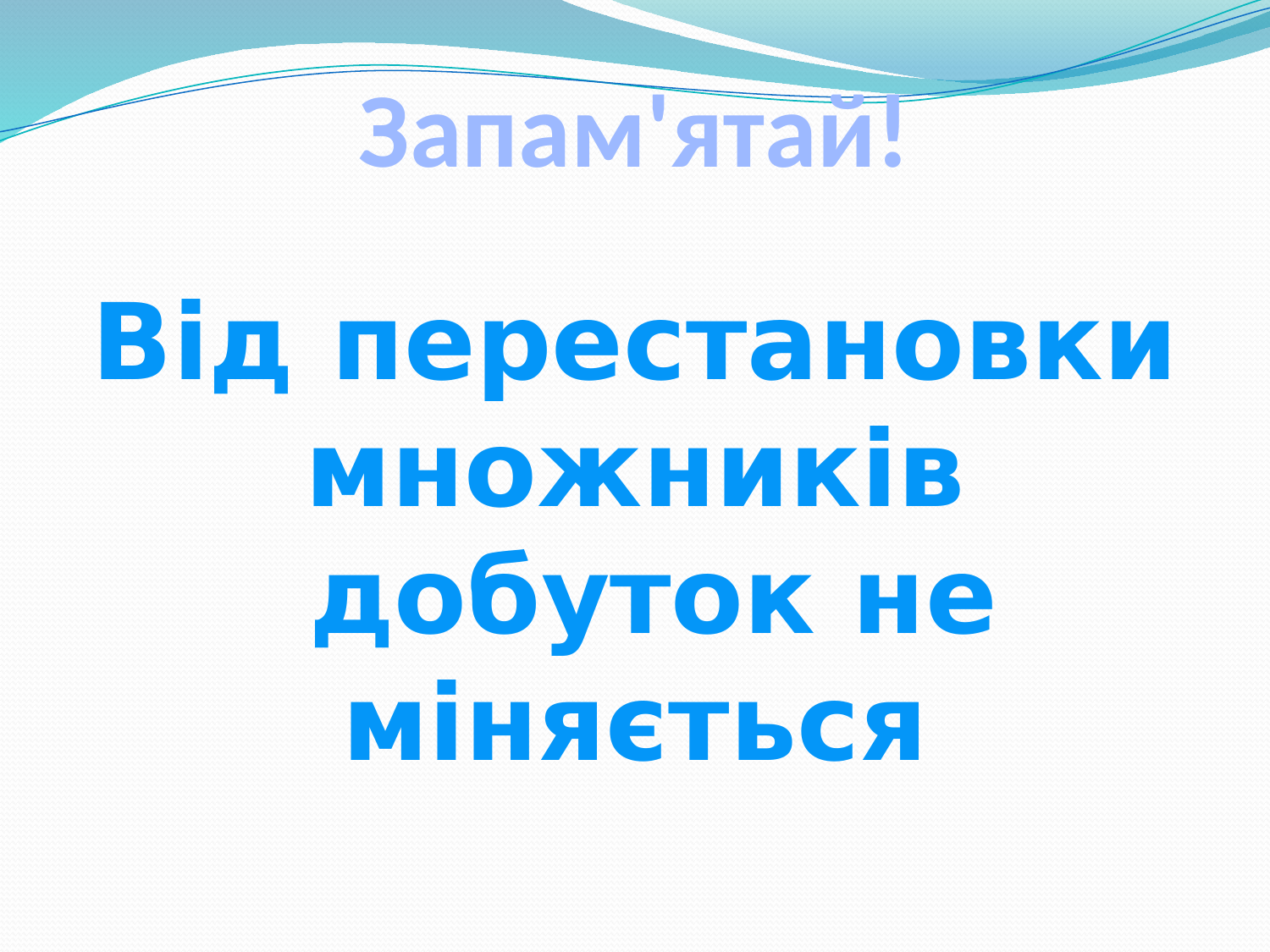

# Запам'ятай!
Від перестановки множників
 добуток не міняється